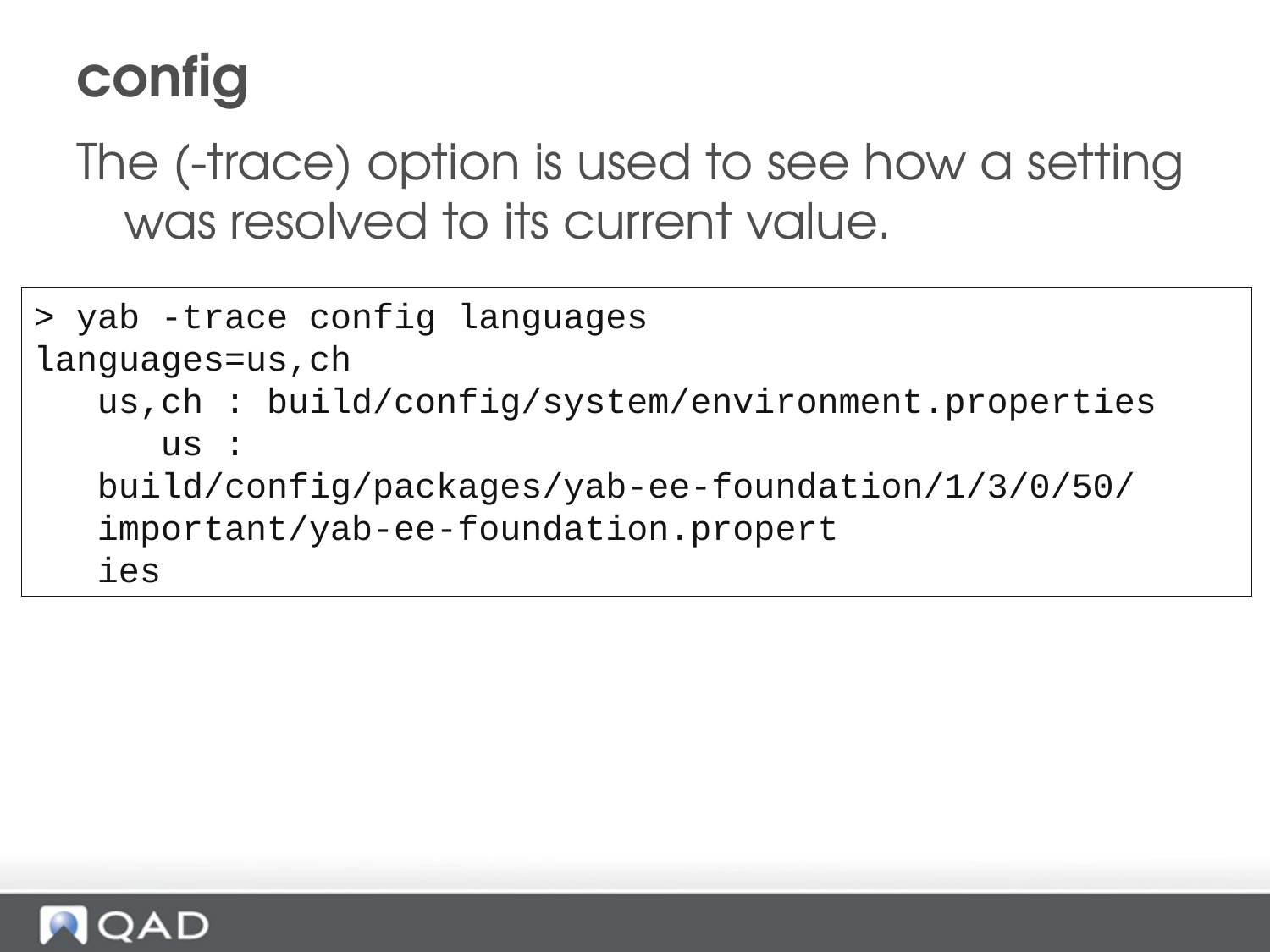

# config
The (-trace) option is used to see how a setting was resolved to its current value.
> yab -trace config languages
languages=us,ch
us,ch : build/config/system/environment.properties
   us :
build/config/packages/yab-ee-foundation/1/3/0/50/important/yab-ee-foundation.propert
ies